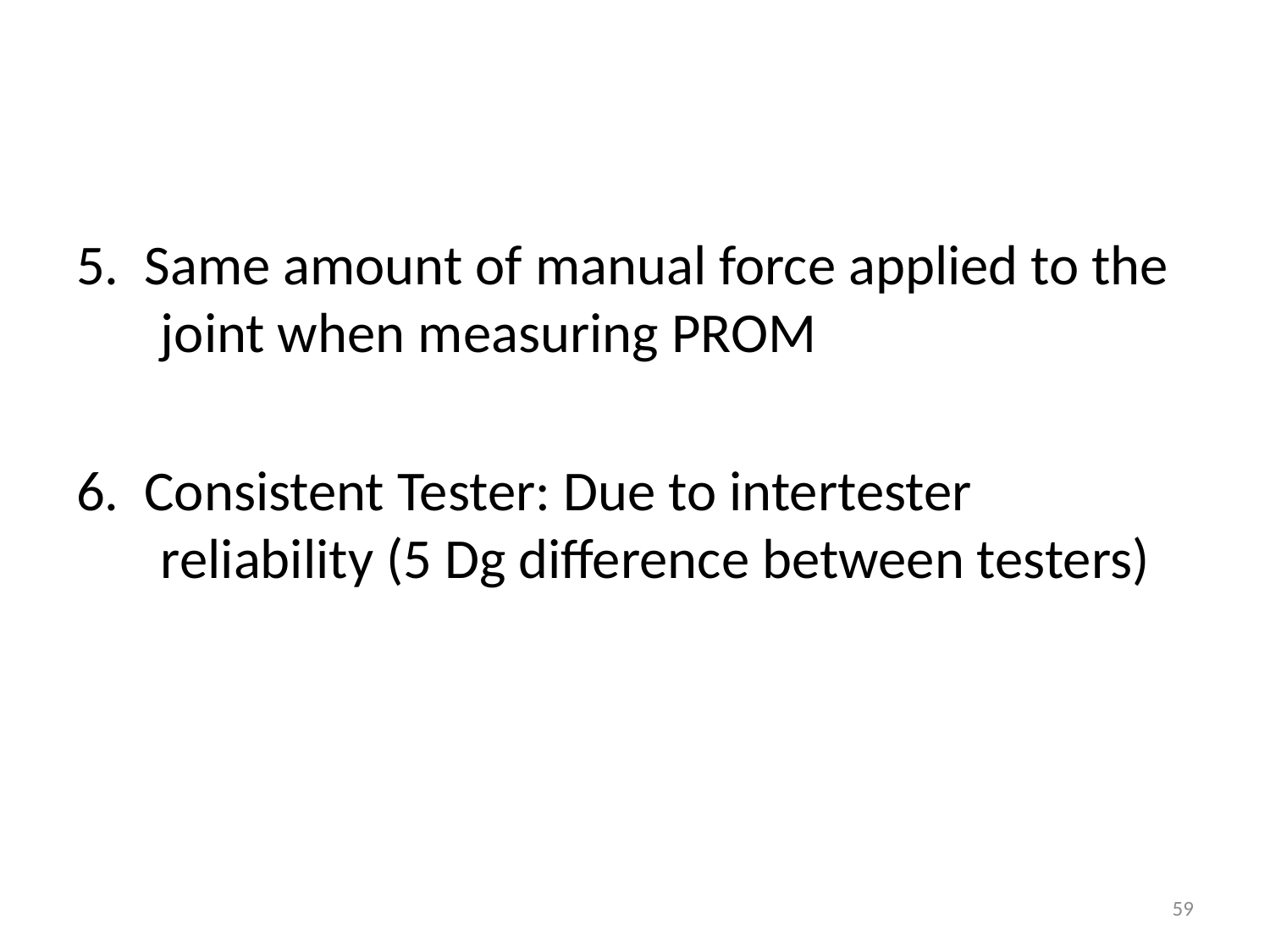

#
5.  Same amount of manual force applied to the joint when measuring PROM

6.  Consistent Tester: Due to intertester reliability (5 Dg difference between testers)
59